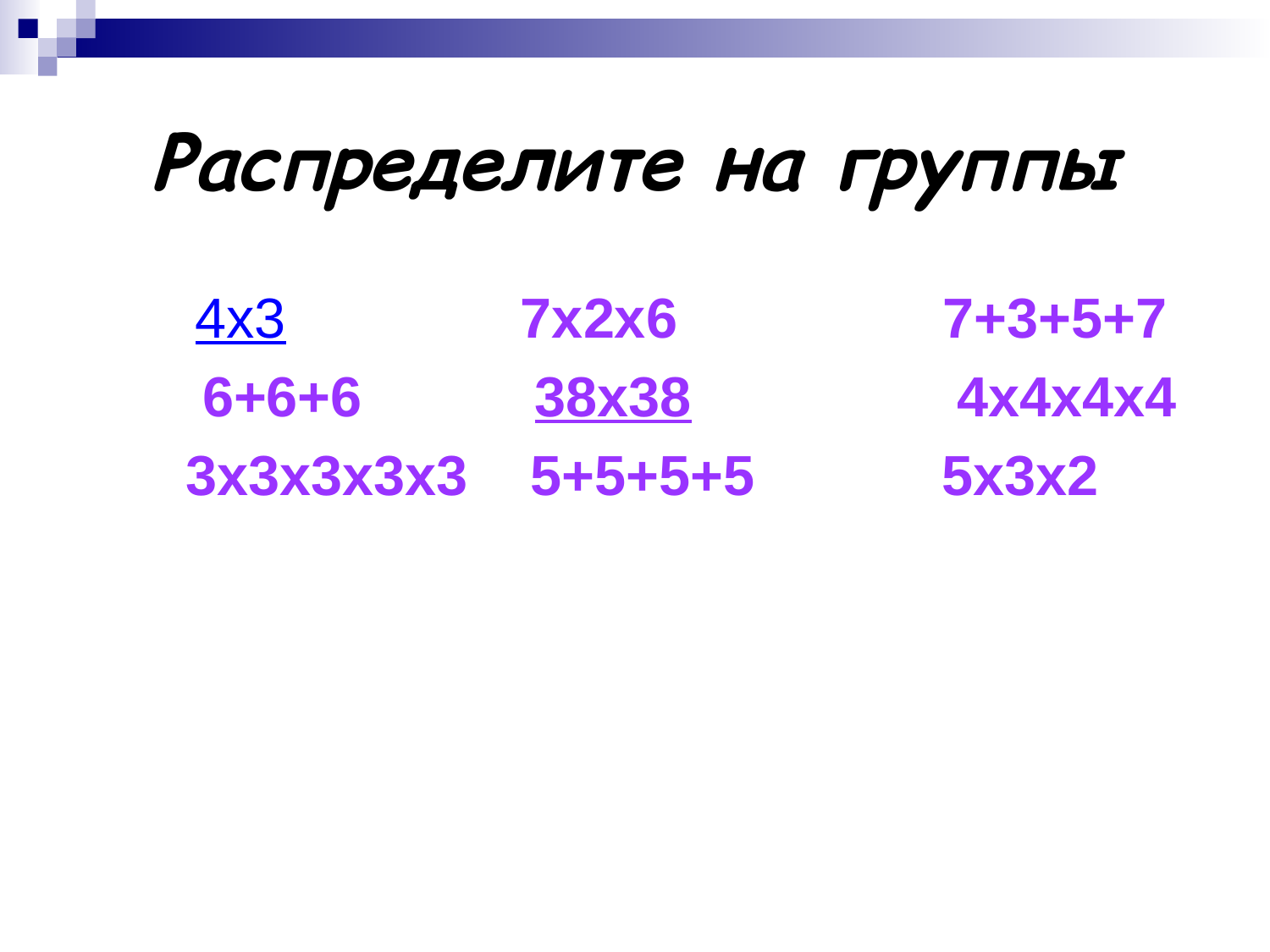

# Распределите на группы
       4х3               7х2х6                 7+3+5+7
       6+6+6           38х38                 4х4х4х4
 3х3х3х3х3    5+5+5+5            5х3х2